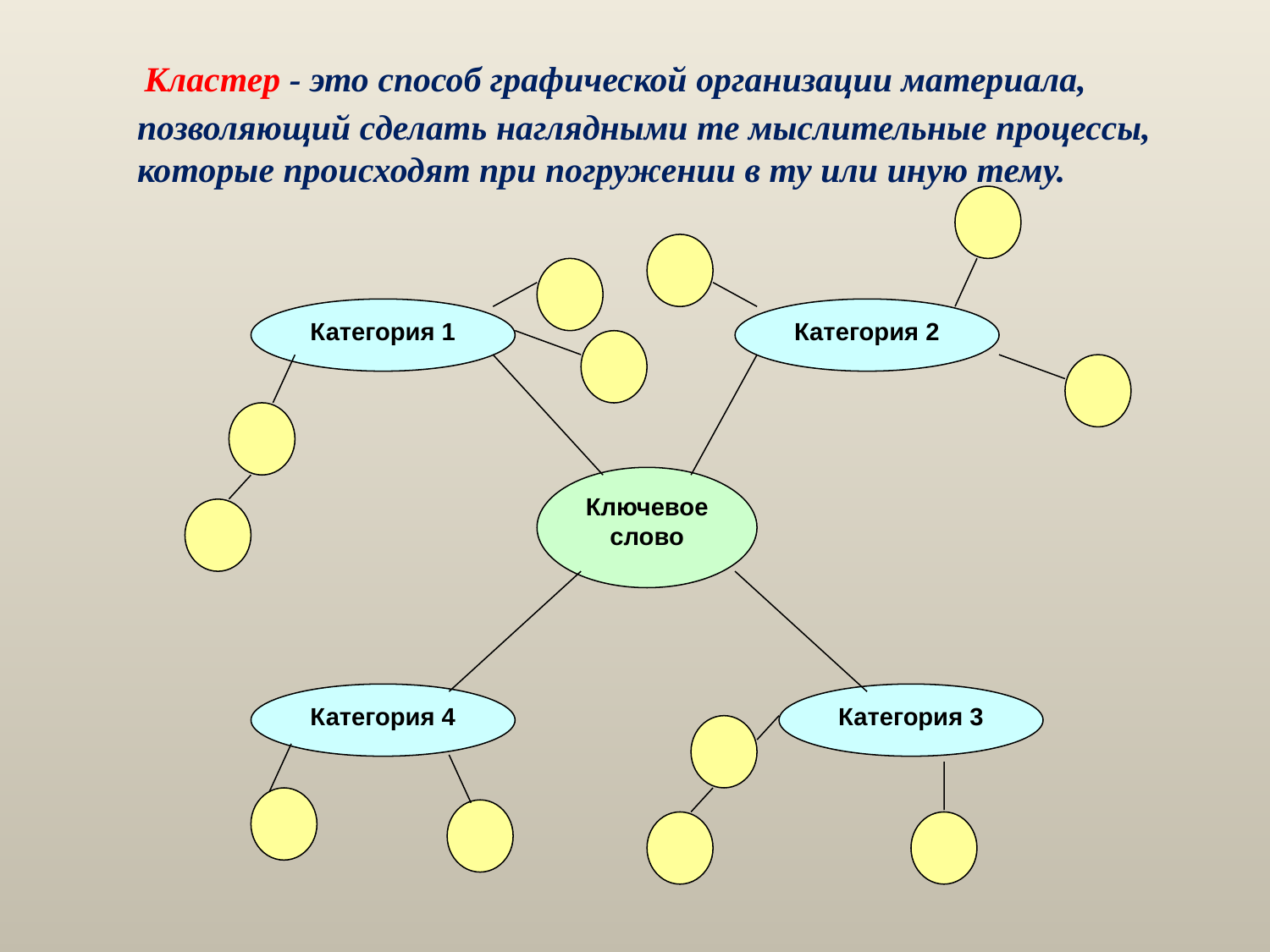

Кластер - это способ графической организации материала, позволяющий сделать наглядными те мыслительные процессы, которые происходят при погружении в ту или иную тему.

Категория 1
Категория 2

Ключевое слово

Категория 4
Категория 3

#